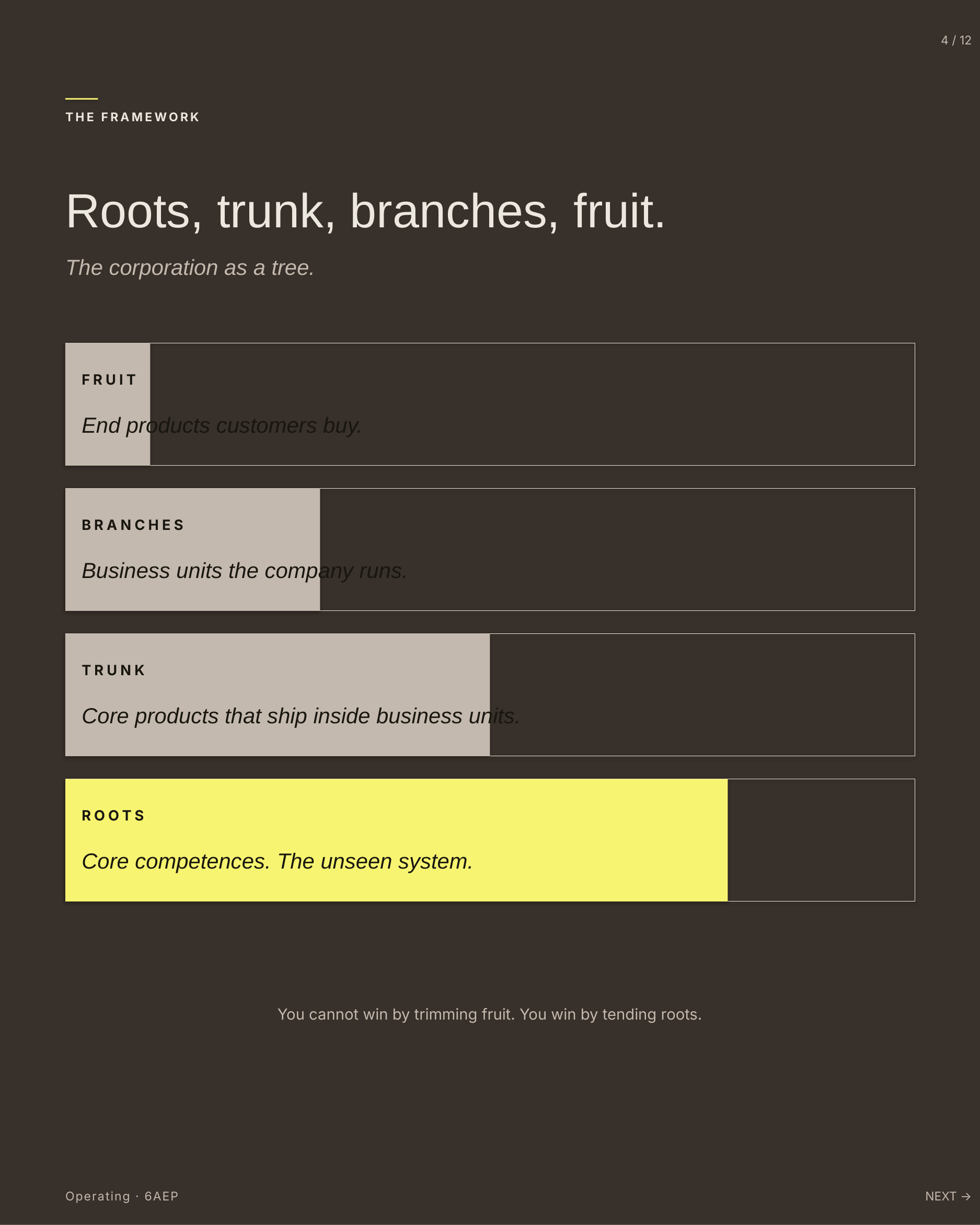

4 / 12

THE FRAMEWORK
Roots, trunk, branches, fruit.
The corporation as a tree.

FRUIT
End products customers buy.

BRANCHES
Business units the company runs.

TRUNK
Core products that ship inside business units.

ROOTS
Core competences. The unseen system.
You cannot win by trimming fruit. You win by tending roots.
Operating · 6AEP
NEXT →